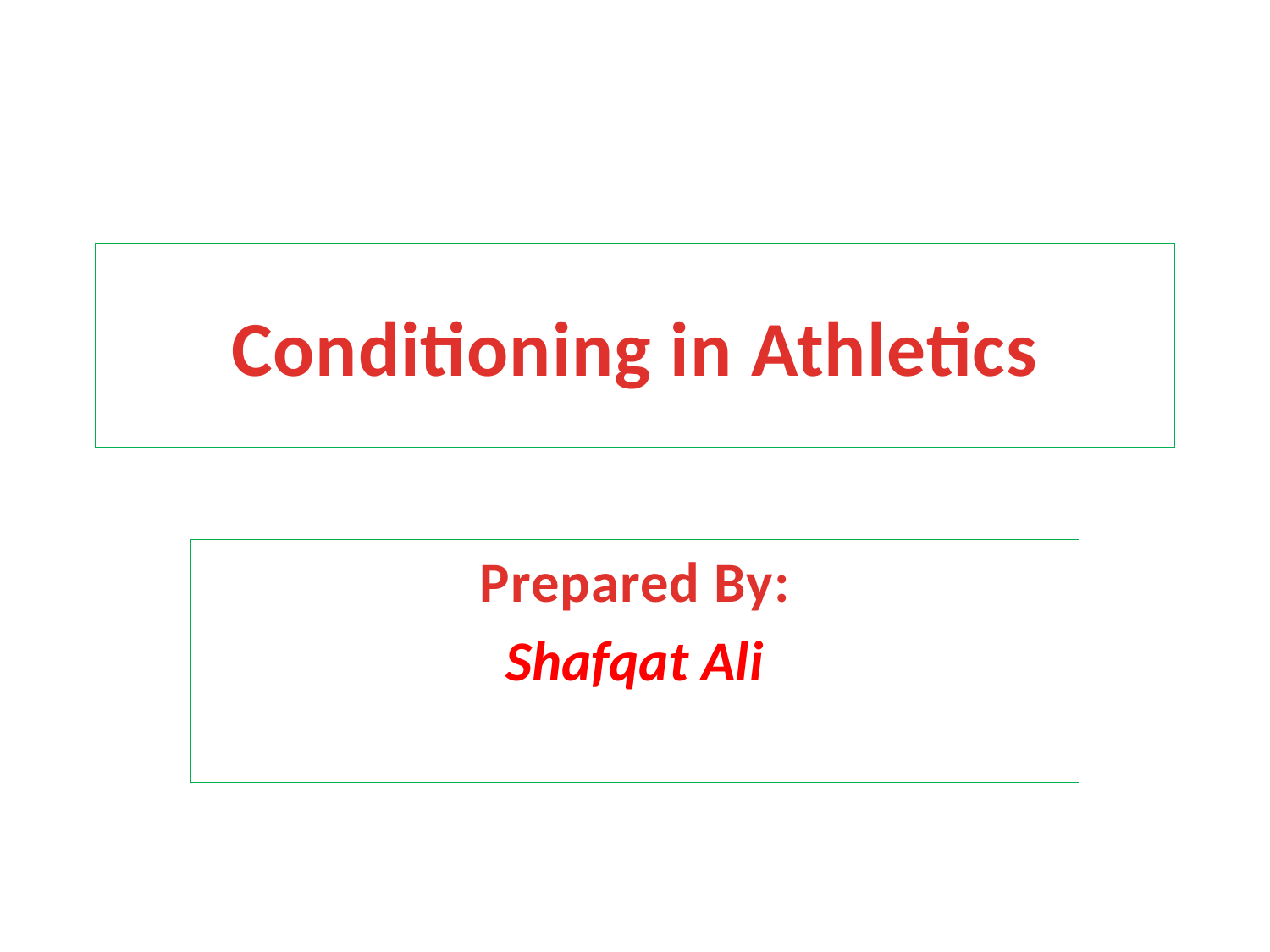

# Conditioning in Athletics
Prepared By:
Shafqat Ali